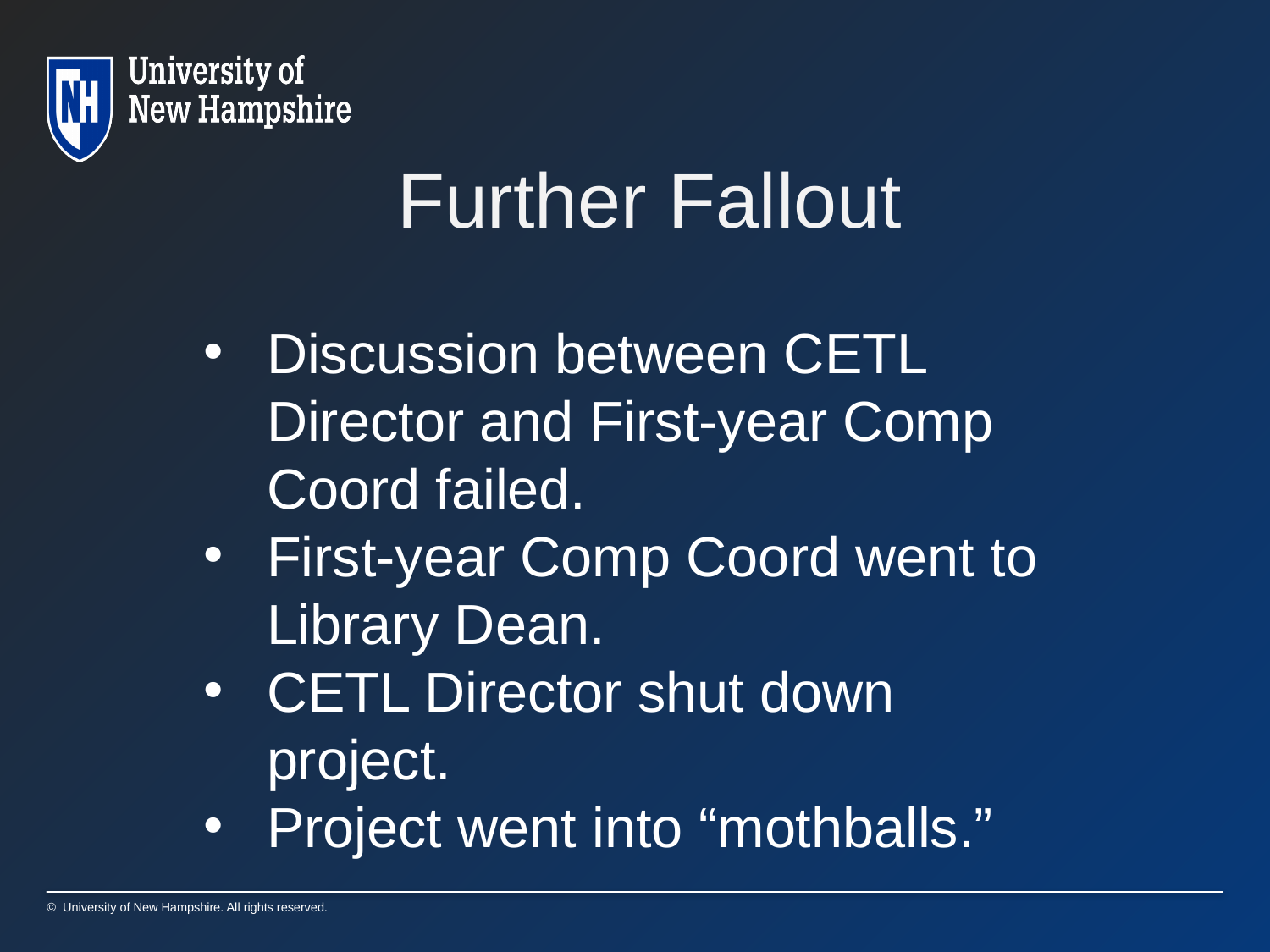

# Further Fallout
Discussion between CETL Director and First-year Comp Coord failed.
First-year Comp Coord went to Library Dean.
CETL Director shut down project.
Project went into “mothballs.”